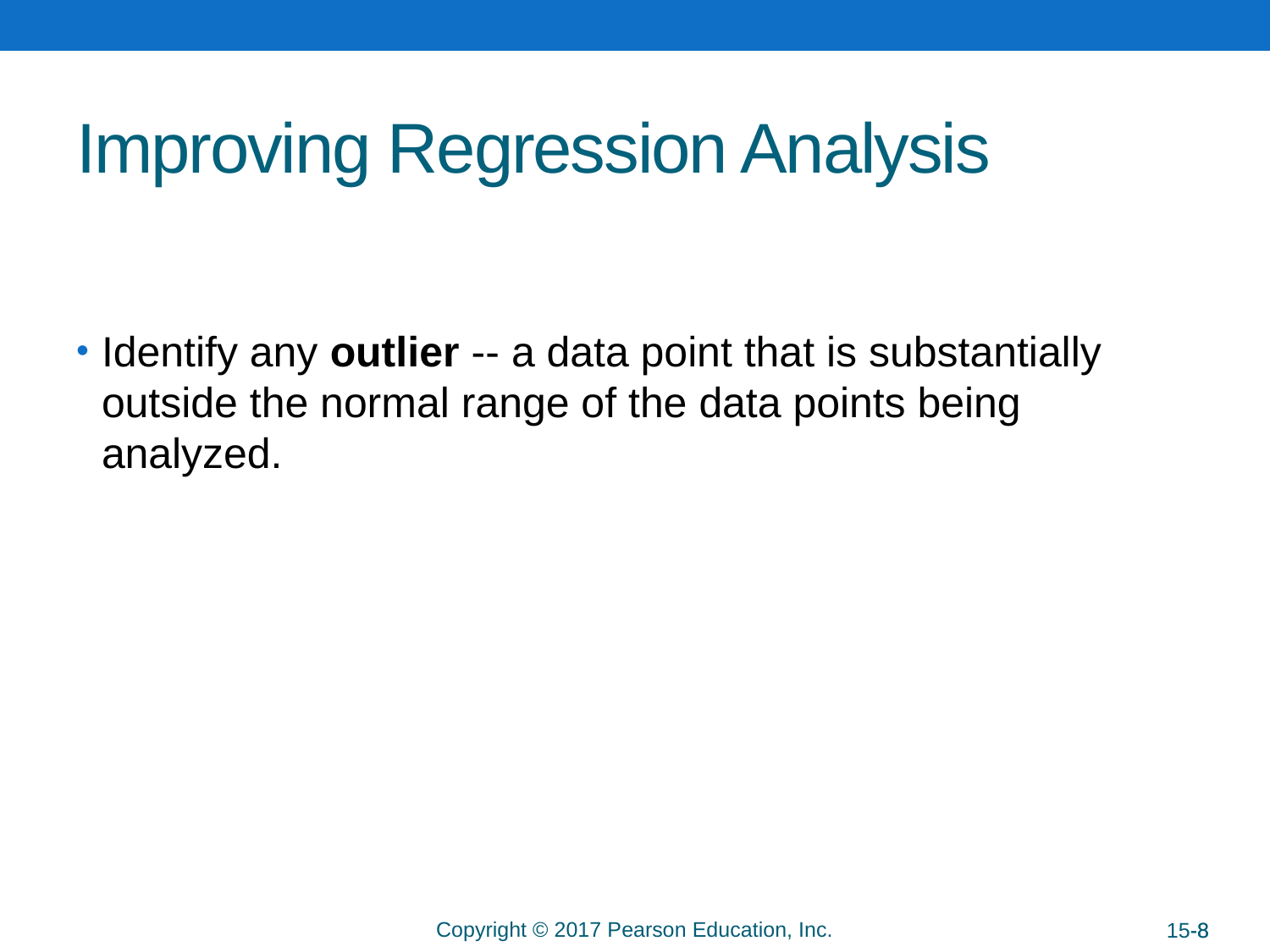

# Improving Regression Analysis
Identify any outlier -- a data point that is substantially outside the normal range of the data points being analyzed.